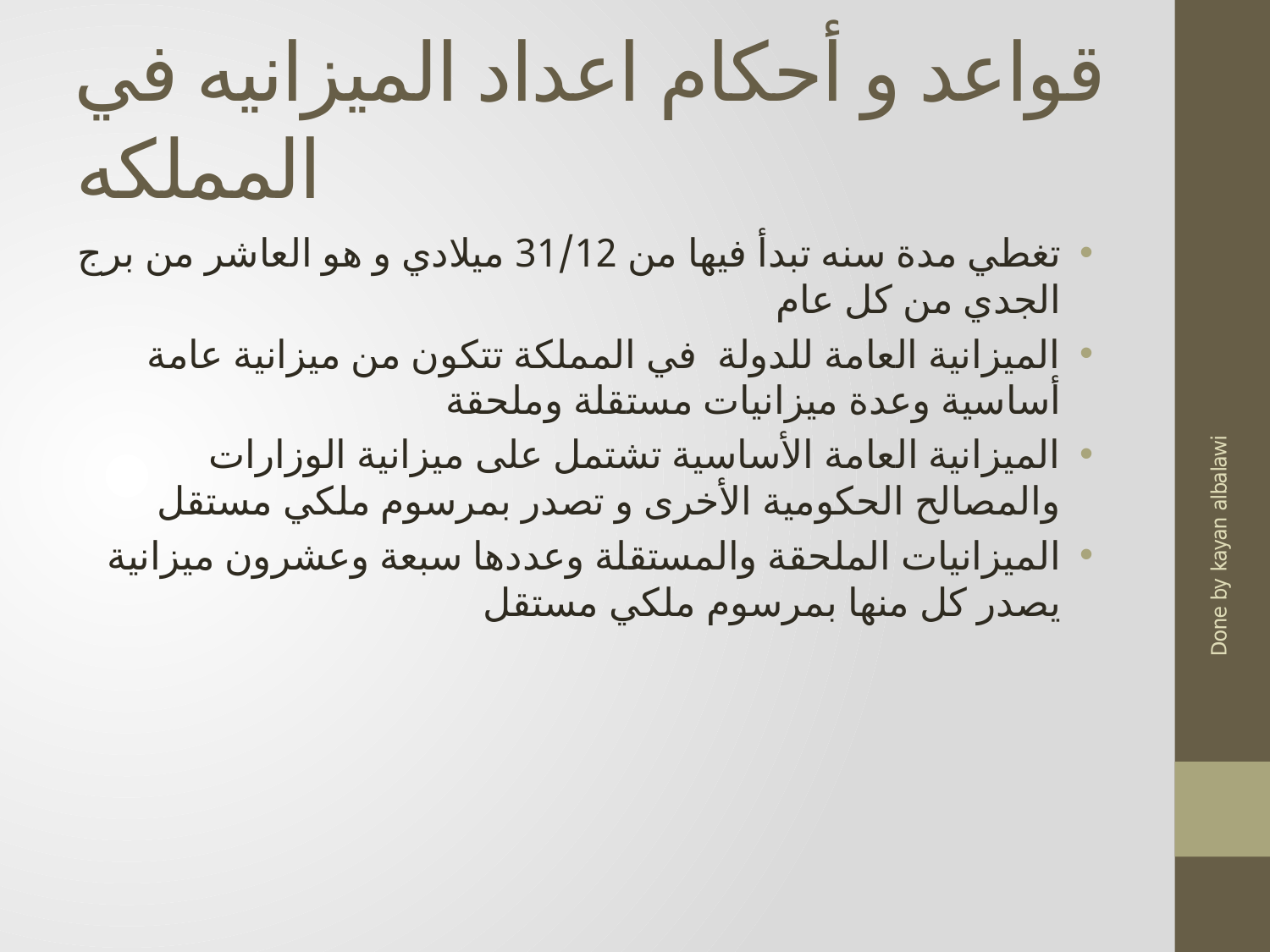

# قواعد و أحكام اعداد الميزانيه في المملكه
تغطي مدة سنه تبدأ فيها من 31/12 ميلادي و هو العاشر من برج الجدي من كل عام
الميزانية العامة للدولة  في المملكة تتكون من ميزانية عامة أساسية وعدة ميزانيات مستقلة وملحقة
الميزانية العامة الأساسية تشتمل على ميزانية الوزارات والمصالح الحكومية الأخرى و تصدر بمرسوم ملكي مستقل
الميزانيات الملحقة والمستقلة وعددها سبعة وعشرون ميزانية يصدر كل منها بمرسوم ملكي مستقل
Done by kayan albalawi